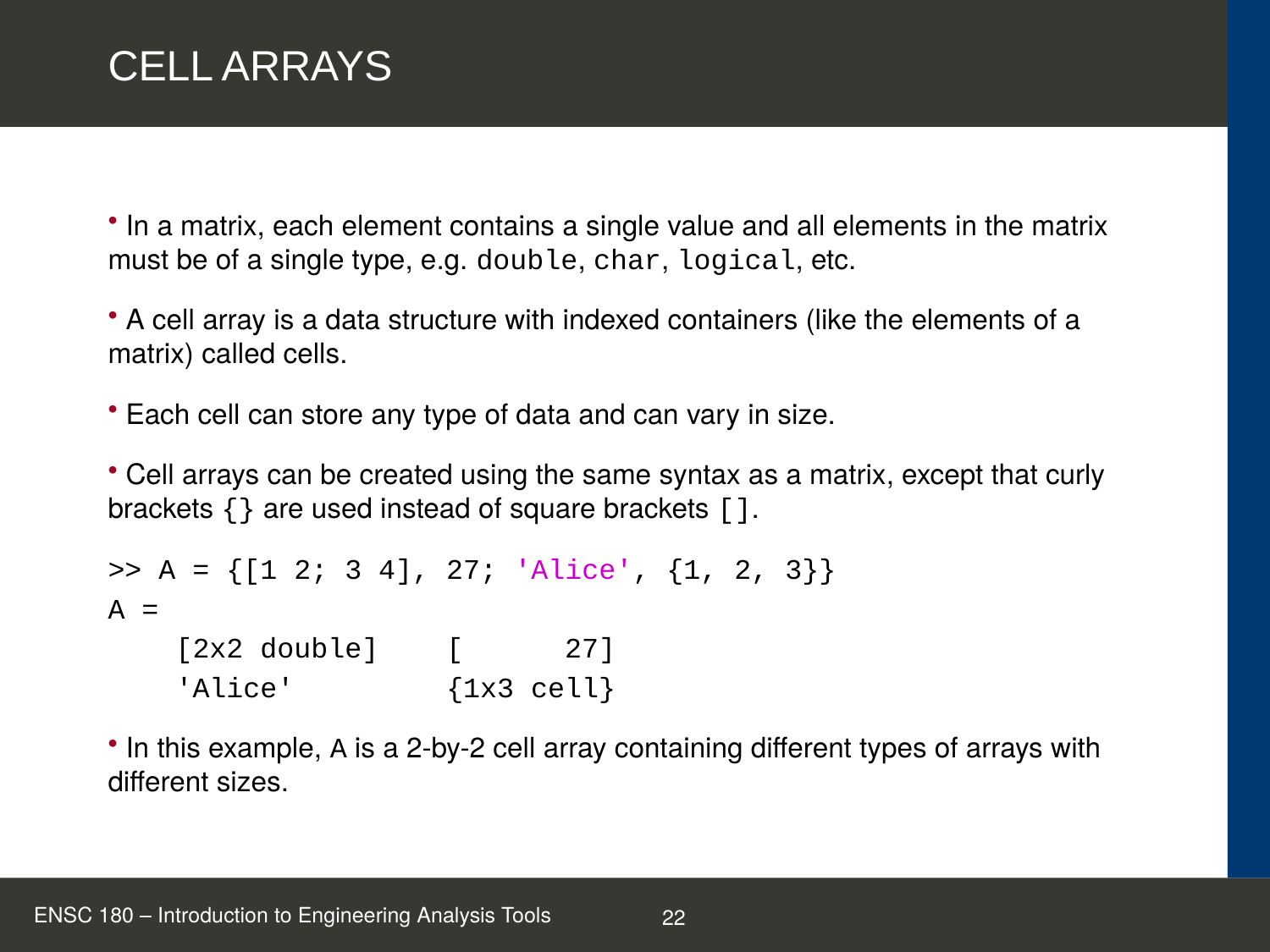

# CELL ARRAYS
 In a matrix, each element contains a single value and all elements in the matrix must be of a single type, e.g. double, char, logical, etc.
 A cell array is a data structure with indexed containers (like the elements of a matrix) called cells.
 Each cell can store any type of data and can vary in size.
 Cell arrays can be created using the same syntax as a matrix, except that curly brackets {} are used instead of square brackets [].
>> A = {[1 2; 3 4], 27; 'Alice', {1, 2, 3}}
A =
    [2x2 double]    [      27]
    'Alice'         {1x3 cell}
 In this example, A is a 2-by-2 cell array containing different types of arrays with different sizes.
ENSC 180 – Introduction to Engineering Analysis Tools